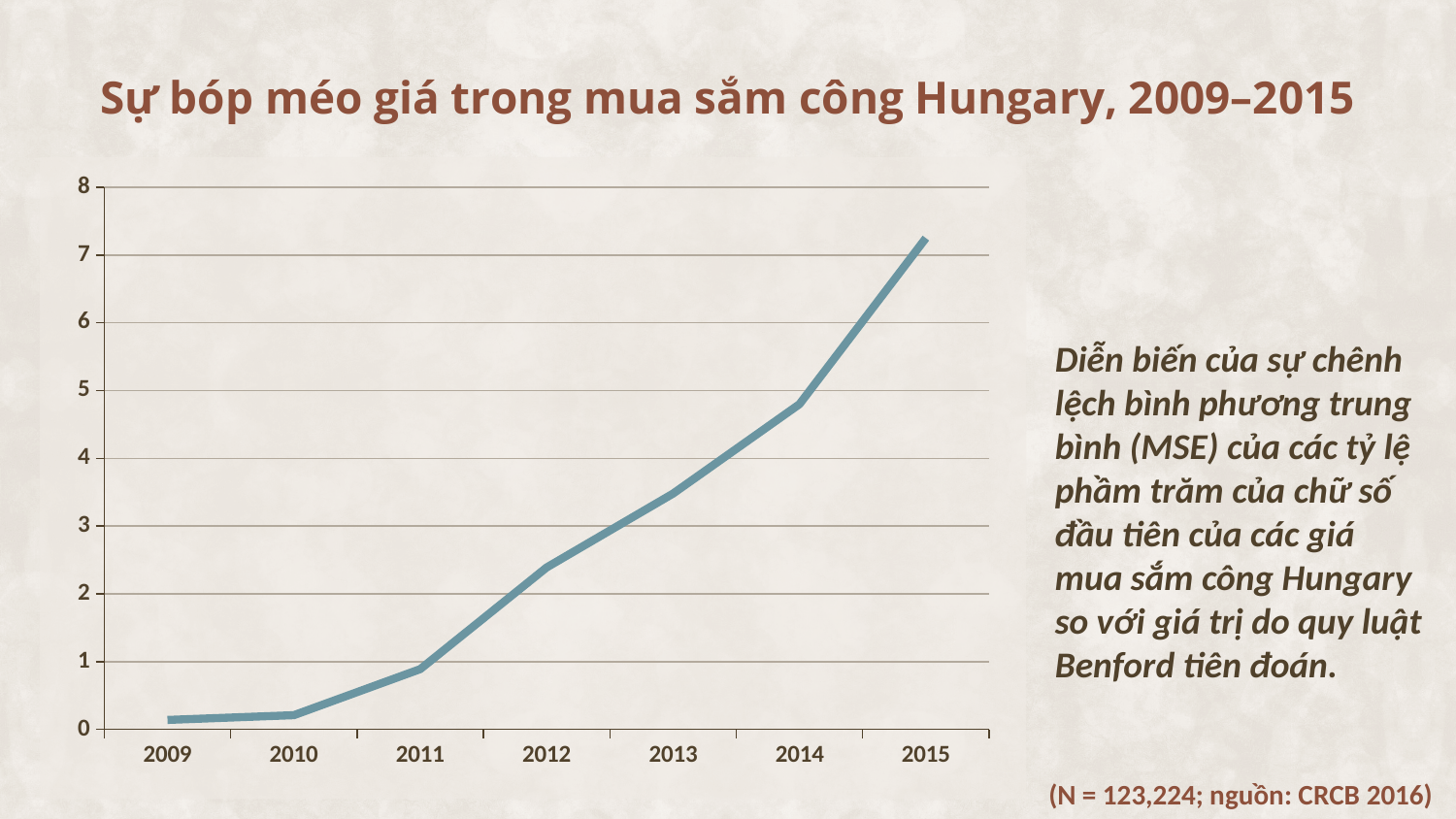

# Sự bóp méo giá trong mua sắm công Hungary, 2009–2015

### Chart

| Category | Sorozat 1 |
|---|---|
| 2009 | 0.14 |
| 2010 | 0.21000000000000021 |
| 2011 | 0.89 |
| 2012 | 2.3899999999999997 |
| 2013 | 3.48 |
| 2014 | 4.8 |
| 2015 | 7.25 |
Diễn biến của sự chênh lệch bình phương trung bình (MSE) của các tỷ lệ phầm trăm của chữ số đầu tiên của các giá mua sắm công Hungary so với giá trị do quy luật Benford tiên đoán.
(N = 123,224; nguồn: CRCB 2016)